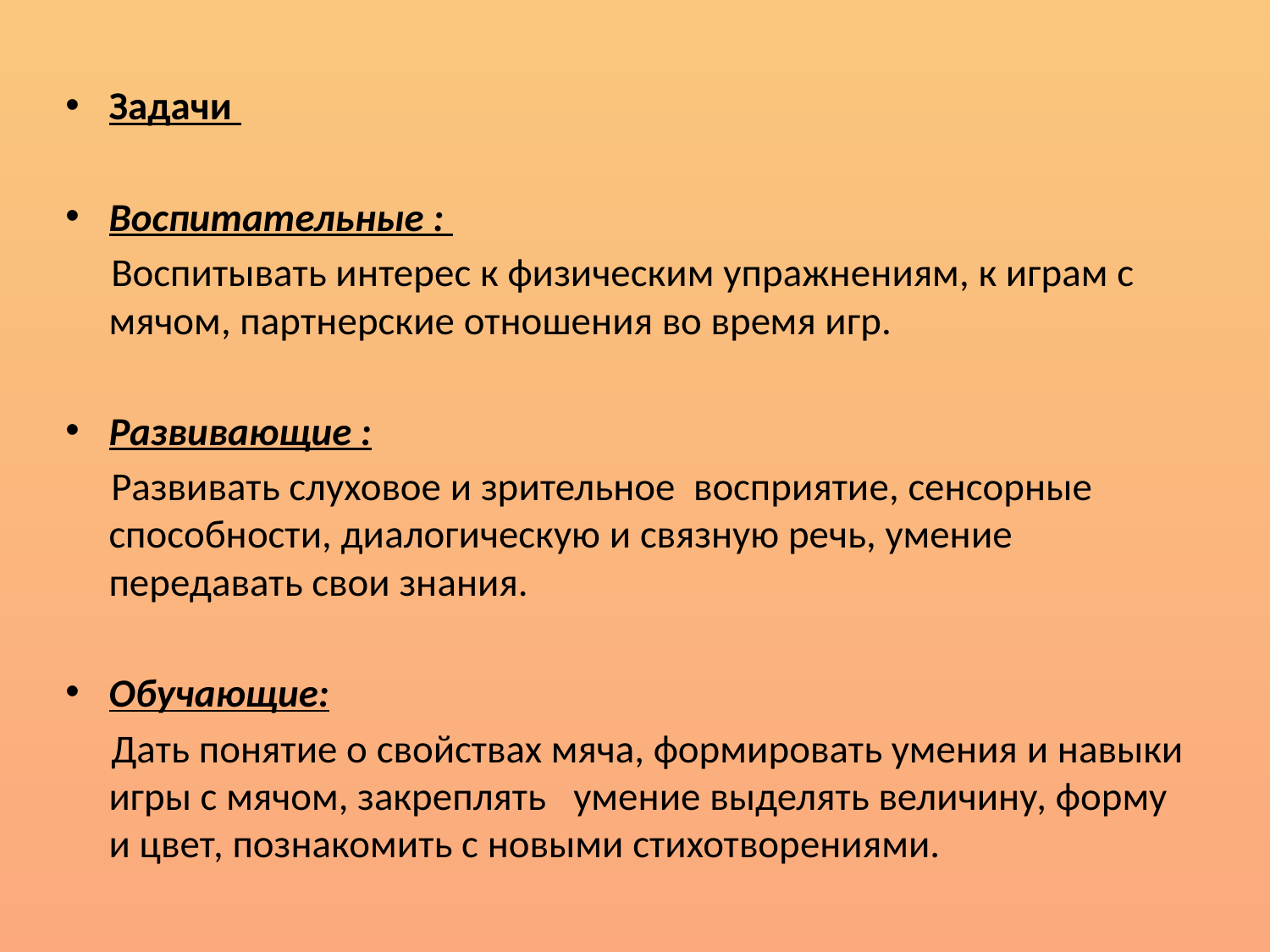

Задачи

Воспитательные :
     Воспитывать интерес к физическим упражнениям, к играм с мячом, партнерские отношения во время игр.

Развивающие :
     Развивать слуховое и зрительное  восприятие, сенсорные способности, диалогическую и связную речь, умение передавать свои знания.

Обучающие:
     Дать понятие о свойствах мяча, формировать умения и навыки игры с мячом, закреплять   умение выделять величину, форму и цвет, познакомить с новыми стихотворениями.